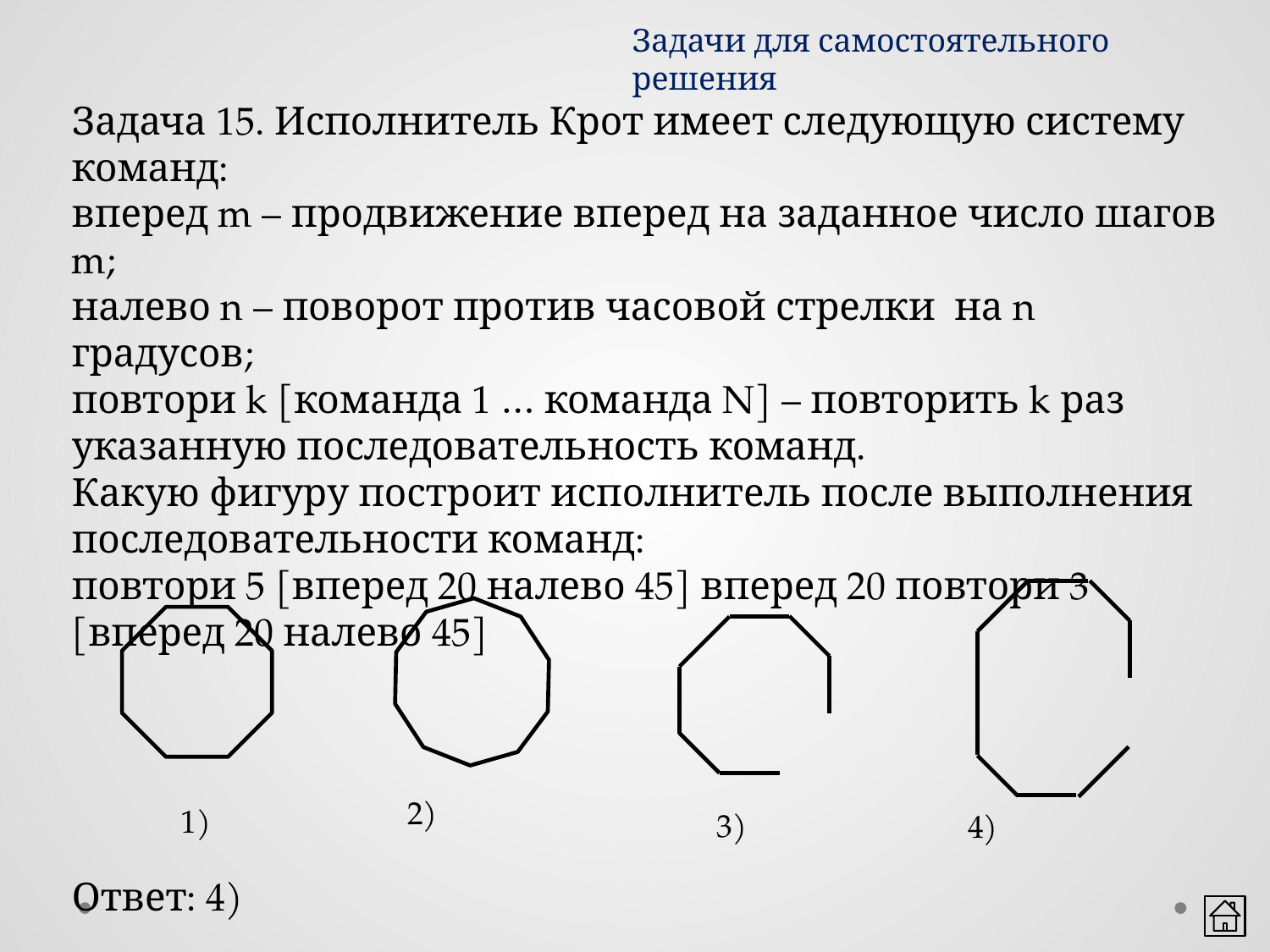

Задачи для самостоятельного решения
Задача 15. Исполнитель Крот имеет следующую систему команд:
вперед m – продвижение вперед на заданное число шагов m;
налево n – поворот против часовой стрелки  на n градусов;
повтори k [команда 1 … команда N] – повторить k раз указанную последовательность команд.
Какую фигуру построит исполнитель после выполнения последовательности команд:
повтори 5 [вперед 20 налево 45] вперед 20 повтори 3 [вперед 20 налево 45]

2)
1)
3)
4)
Ответ: 4)